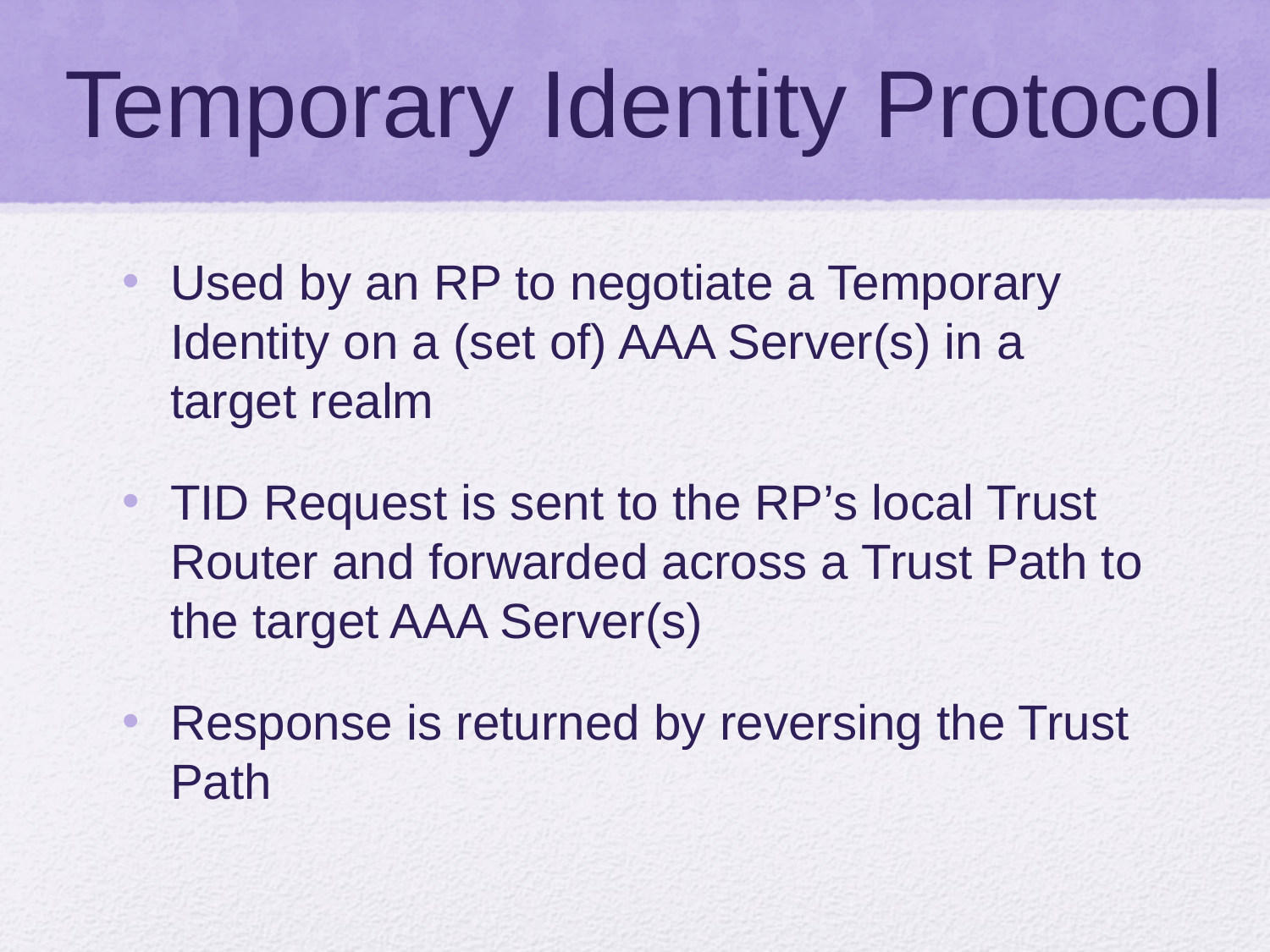

# Temporary Identity Protocol
Used by an RP to negotiate a Temporary Identity on a (set of) AAA Server(s) in a target realm
TID Request is sent to the RP’s local Trust Router and forwarded across a Trust Path to the target AAA Server(s)
Response is returned by reversing the Trust Path